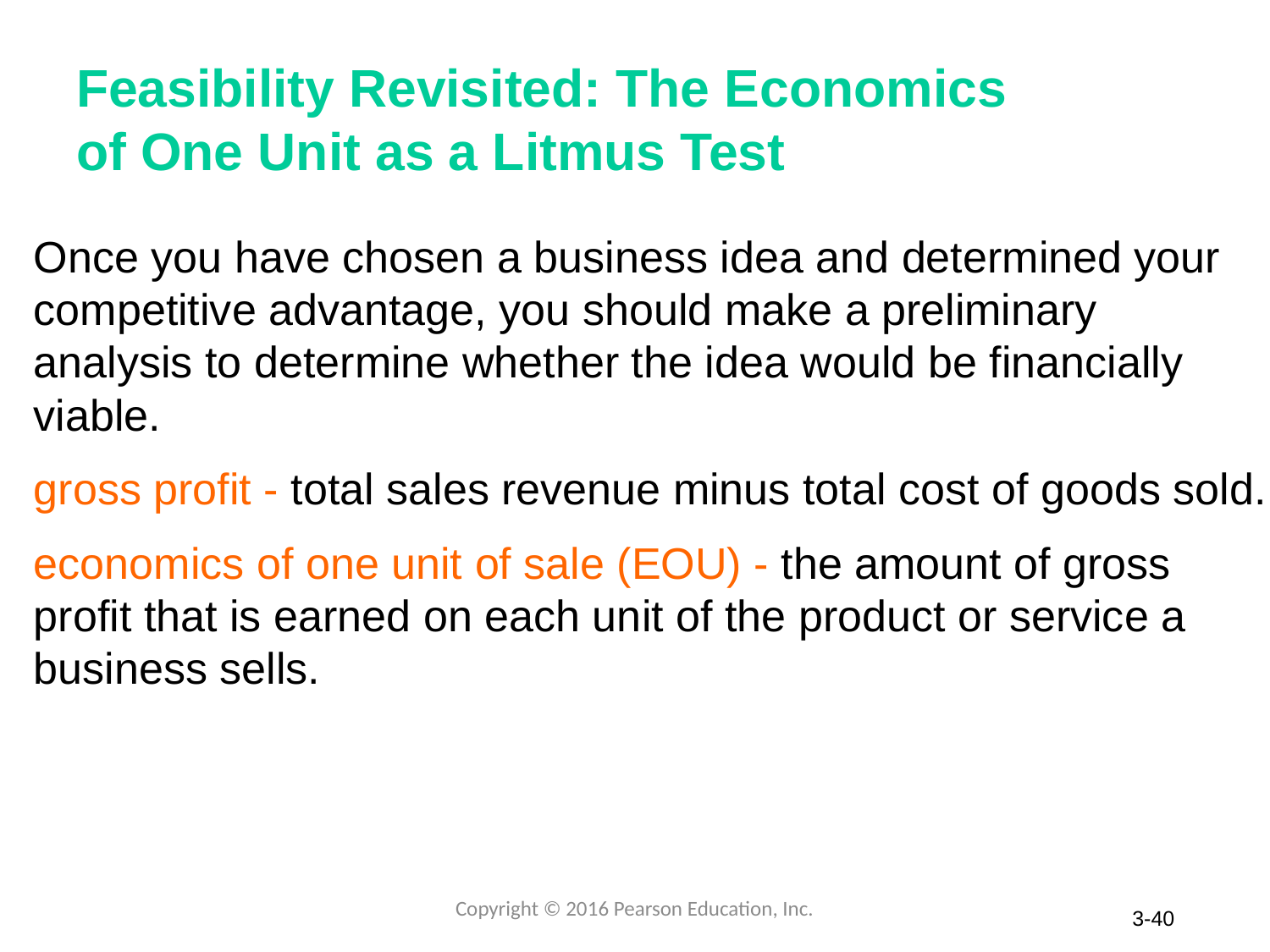

# Feasibility Revisited: The Economics of One Unit as a Litmus Test
Once you have chosen a business idea and determined your competitive advantage, you should make a preliminary analysis to determine whether the idea would be financially viable.

gross profit - total sales revenue minus total cost of goods sold.

economics of one unit of sale (EOU) - the amount of gross profit that is earned on each unit of the product or service a business sells.

Copyright © 2016 Pearson Education, Inc.